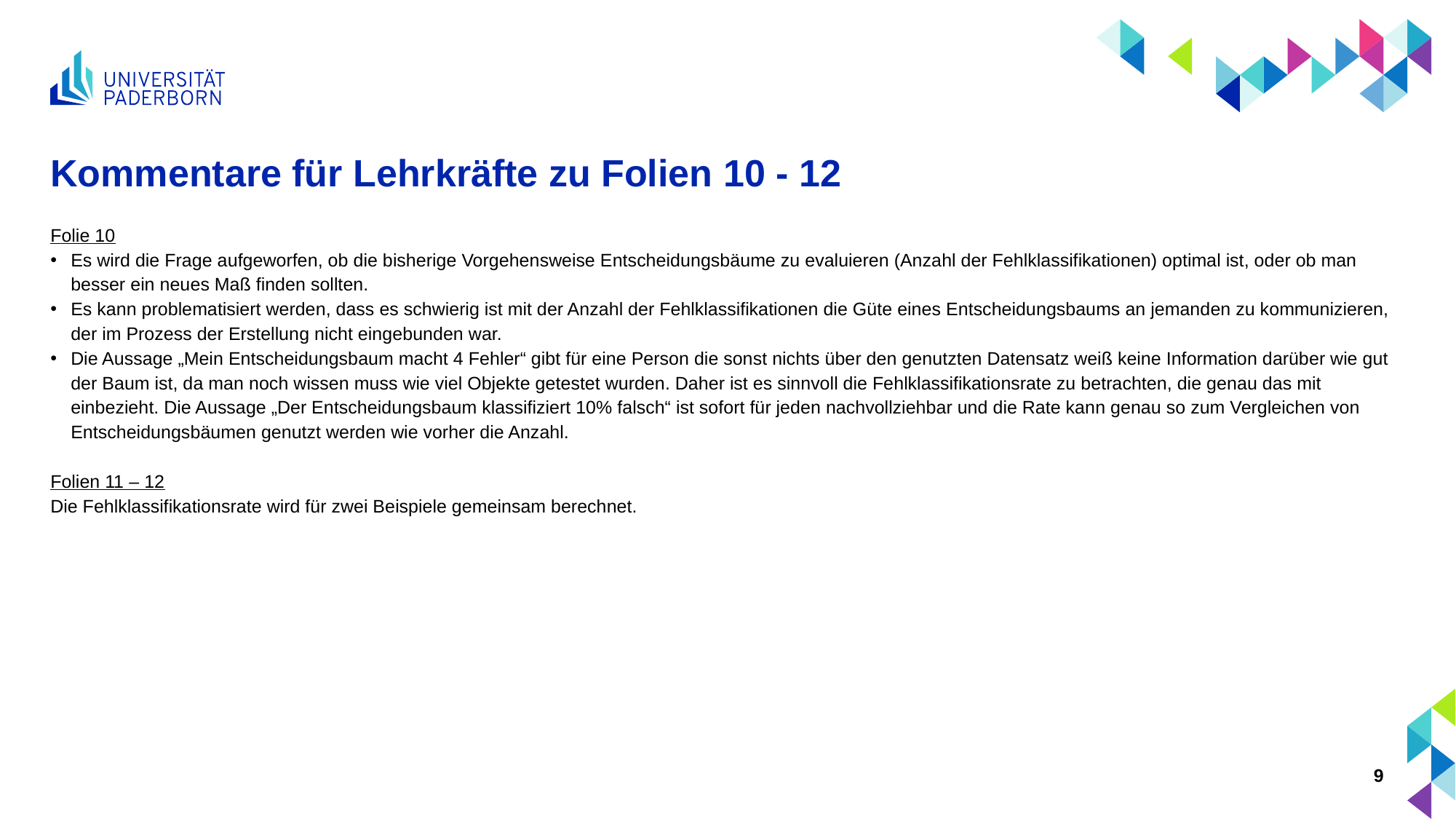

# Kommentare für Lehrkräfte zu Folien 10 - 12
Folie 10
Es wird die Frage aufgeworfen, ob die bisherige Vorgehensweise Entscheidungsbäume zu evaluieren (Anzahl der Fehlklassifikationen) optimal ist, oder ob man besser ein neues Maß finden sollten.
Es kann problematisiert werden, dass es schwierig ist mit der Anzahl der Fehlklassifikationen die Güte eines Entscheidungsbaums an jemanden zu kommunizieren, der im Prozess der Erstellung nicht eingebunden war.
Die Aussage „Mein Entscheidungsbaum macht 4 Fehler“ gibt für eine Person die sonst nichts über den genutzten Datensatz weiß keine Information darüber wie gut der Baum ist, da man noch wissen muss wie viel Objekte getestet wurden. Daher ist es sinnvoll die Fehlklassifikationsrate zu betrachten, die genau das mit einbezieht. Die Aussage „Der Entscheidungsbaum klassifiziert 10% falsch“ ist sofort für jeden nachvollziehbar und die Rate kann genau so zum Vergleichen von Entscheidungsbäumen genutzt werden wie vorher die Anzahl.

Folien 11 – 12
Die Fehlklassifikationsrate wird für zwei Beispiele gemeinsam berechnet.

9